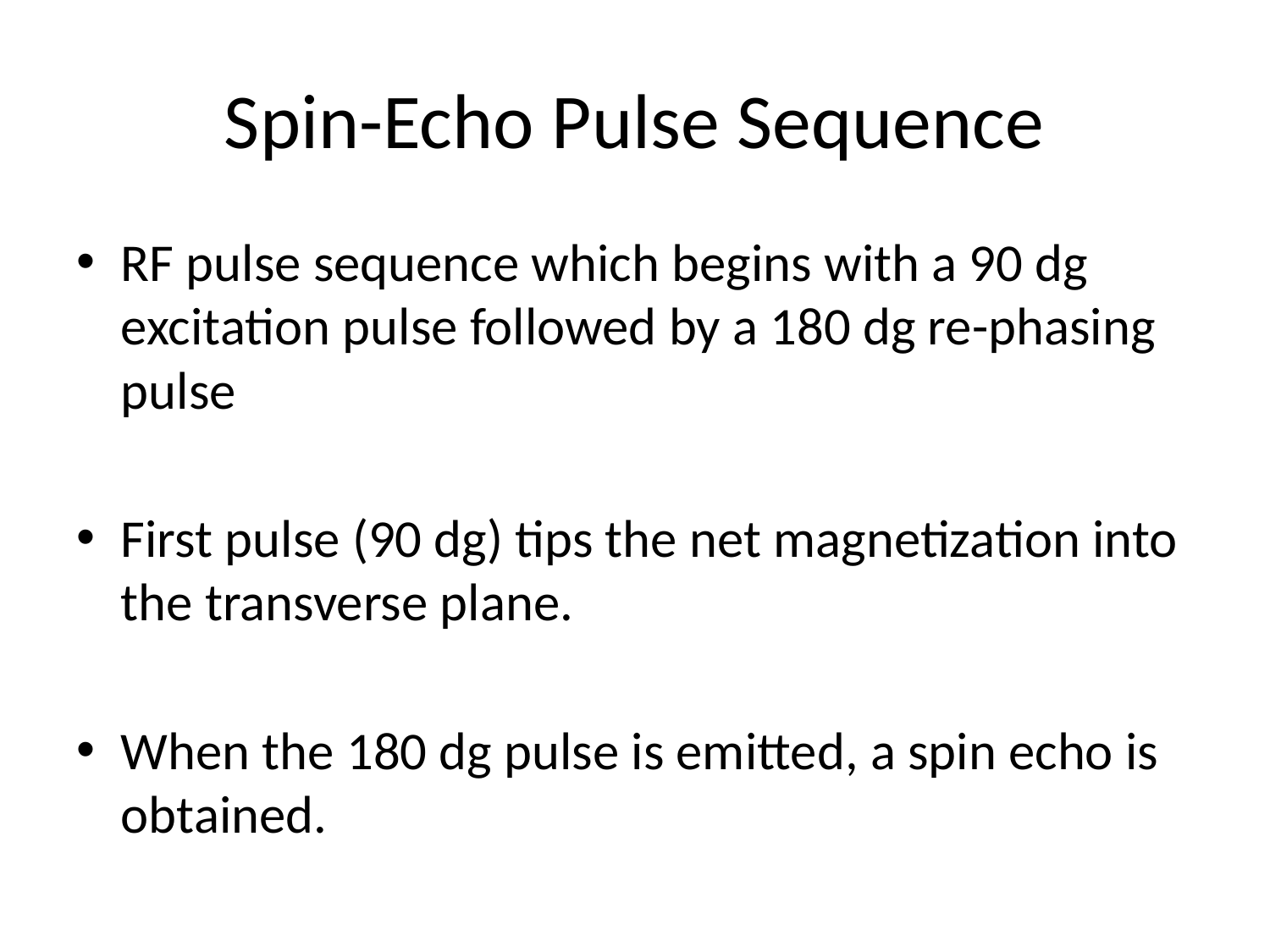

# Spin-Echo Pulse Sequence
RF pulse sequence which begins with a 90 dg excitation pulse followed by a 180 dg re-phasing pulse

First pulse (90 dg) tips the net magnetization into the transverse plane.

When the 180 dg pulse is emitted, a spin echo is obtained.